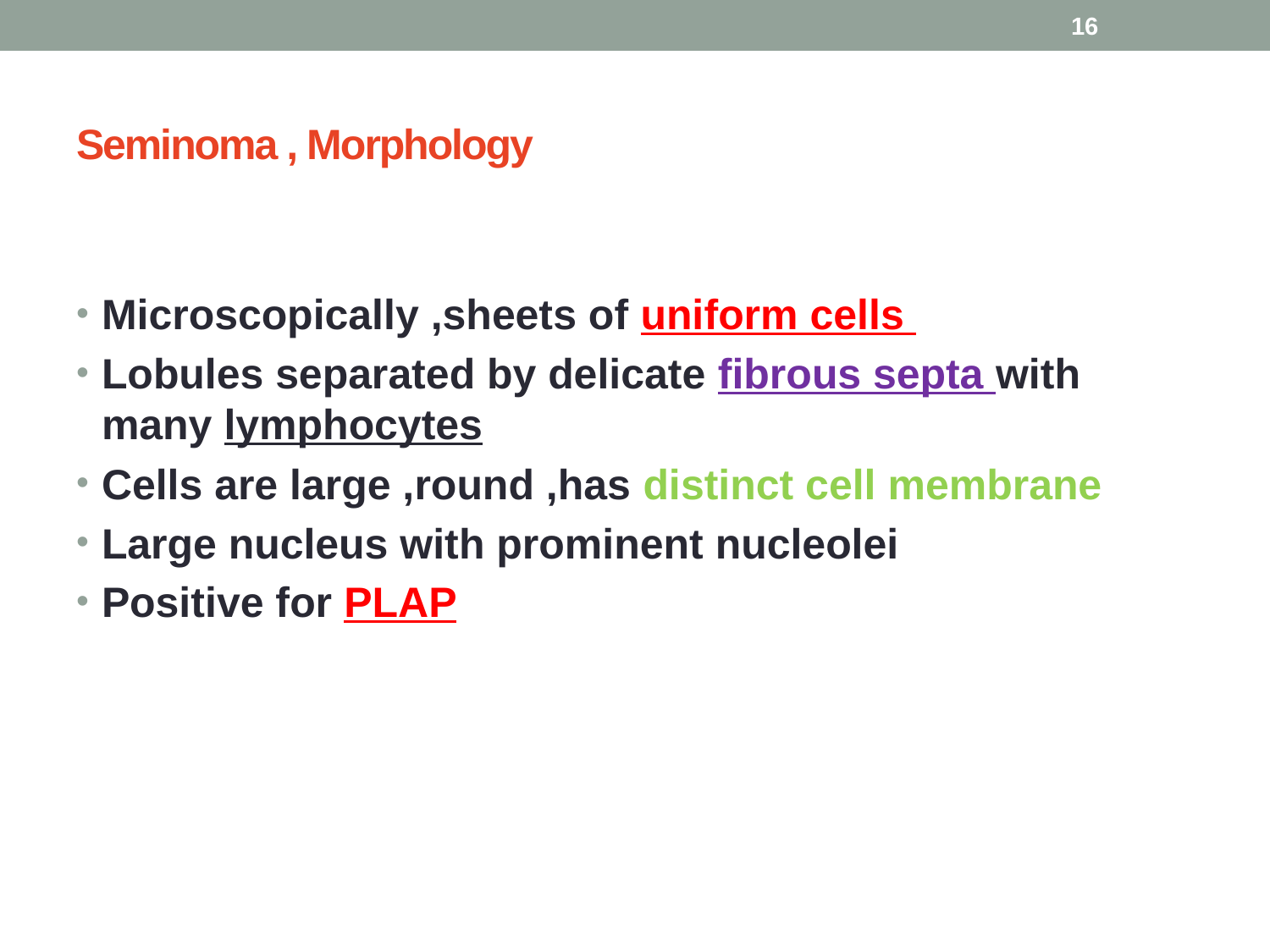

16
# Seminoma , Morphology

Microscopically ,sheets of uniform cells
Lobules separated by delicate fibrous septa with many lymphocytes
Cells are large ,round ,has distinct cell membrane
Large nucleus with prominent nucleolei
Positive for PLAP